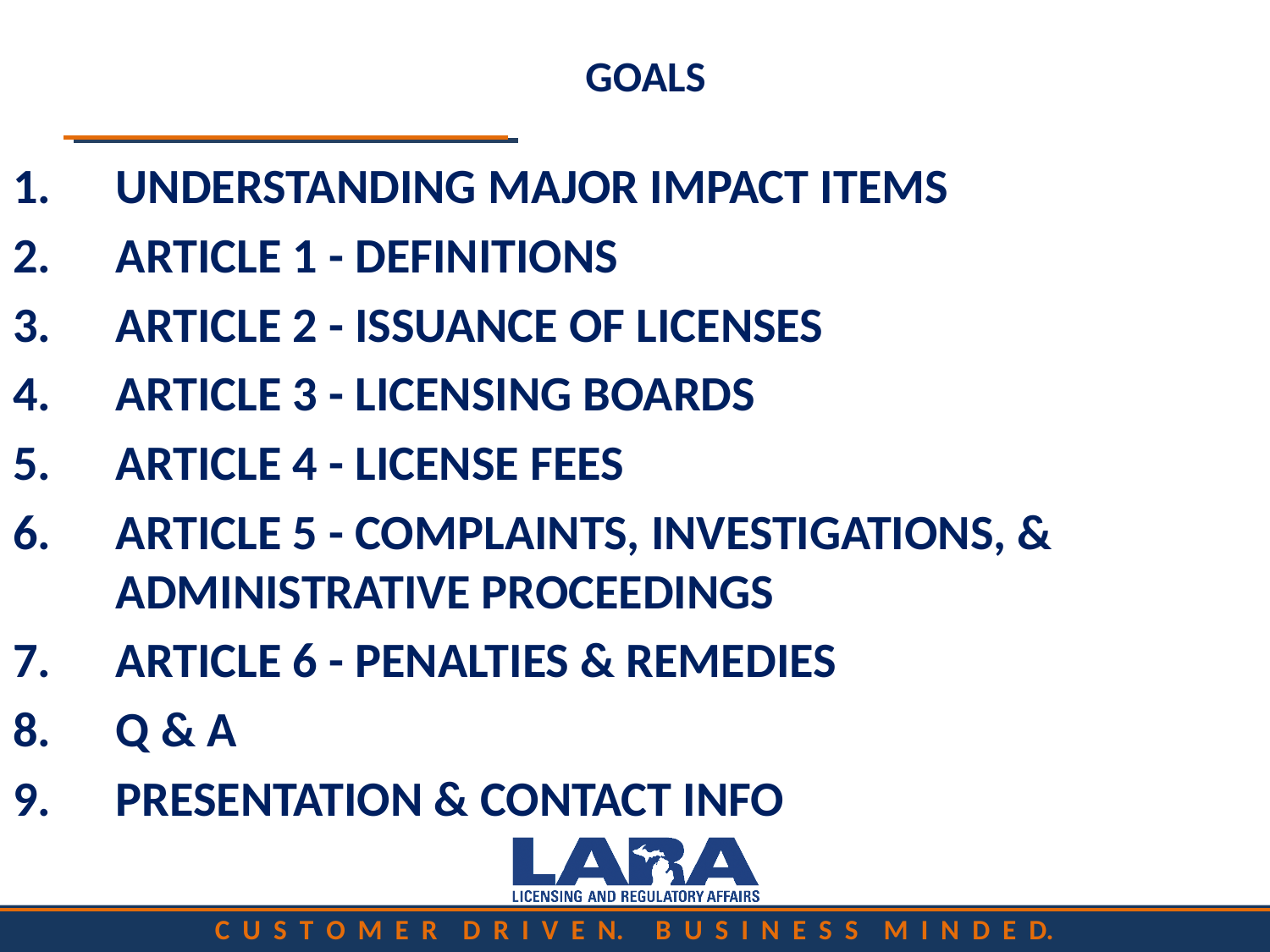

# GOALS
UNDERSTANDING MAJOR IMPACT ITEMS
ARTICLE 1 - DEFINITIONS
ARTICLE 2 - ISSUANCE OF LICENSES
ARTICLE 3 - LICENSING BOARDS
ARTICLE 4 - LICENSE FEES
ARTICLE 5 - COMPLAINTS, INVESTIGATIONS, & ADMINISTRATIVE PROCEEDINGS
ARTICLE 6 - PENALTIES & REMEDIES
Q & A
PRESENTATION & CONTACT INFO